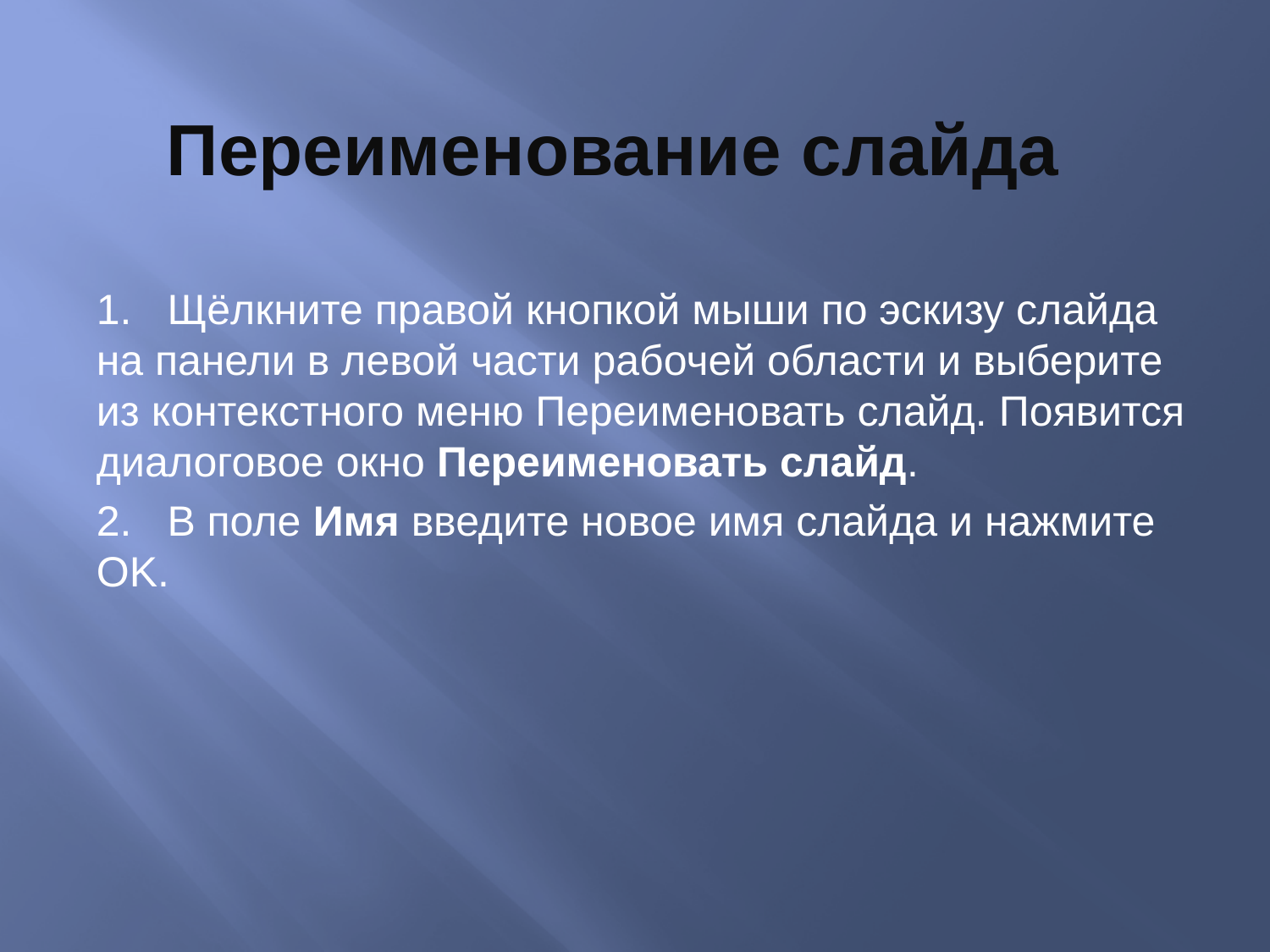

# Переименование слайда
1.   Щёлкните правой кнопкой мыши по эскизу слайда на панели в левой части рабочей области и выберите из контекстного меню Переименовать слайд. Появится диалоговое окно Переименовать слайд.
2.   В поле Имя введите новое имя слайда и нажмите OK.